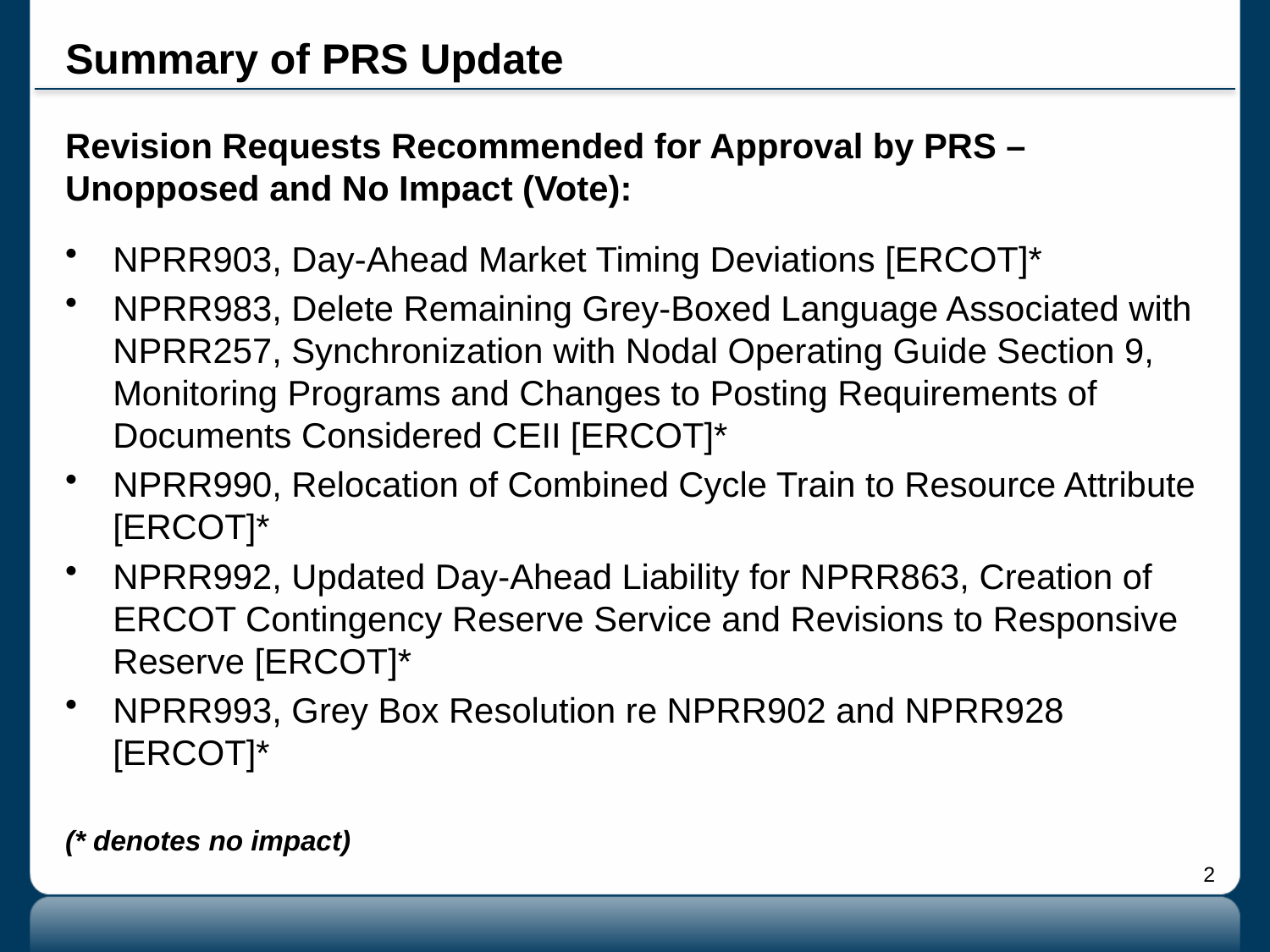

# Summary of PRS Update
Revision Requests Recommended for Approval by PRS – Unopposed and No Impact (Vote):
NPRR903, Day-Ahead Market Timing Deviations [ERCOT]*
NPRR983, Delete Remaining Grey-Boxed Language Associated with NPRR257, Synchronization with Nodal Operating Guide Section 9, Monitoring Programs and Changes to Posting Requirements of Documents Considered CEII [ERCOT]*
NPRR990, Relocation of Combined Cycle Train to Resource Attribute [ERCOT]*
NPRR992, Updated Day-Ahead Liability for NPRR863, Creation of ERCOT Contingency Reserve Service and Revisions to Responsive Reserve [ERCOT]*
NPRR993, Grey Box Resolution re NPRR902 and NPRR928 [ERCOT]*

(* denotes no impact)